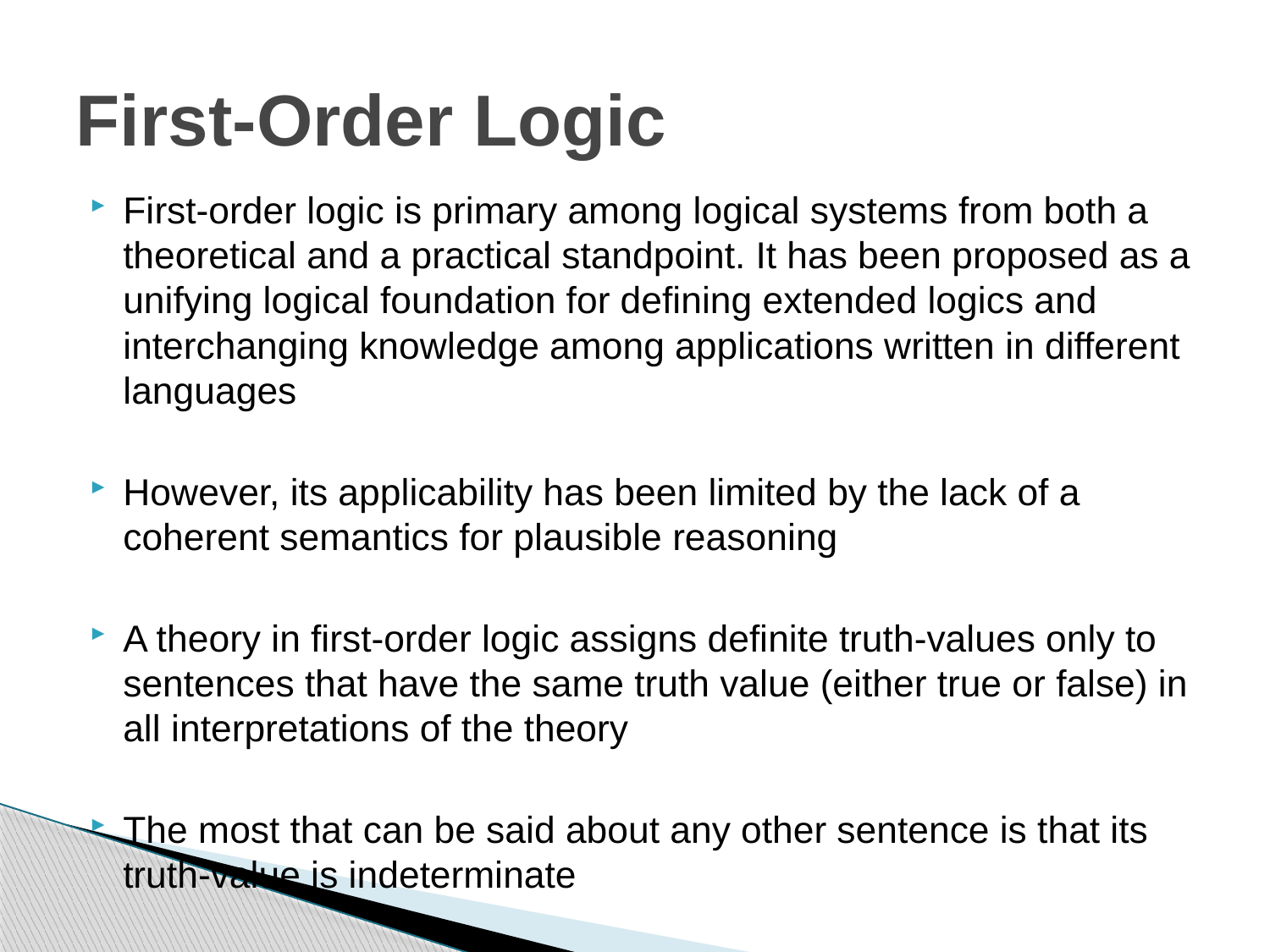

# First-Order Logic
First-order logic is primary among logical systems from both a theoretical and a practical standpoint. It has been proposed as a unifying logical foundation for defining extended logics and interchanging knowledge among applications written in different languages

However, its applicability has been limited by the lack of a coherent semantics for plausible reasoning

A theory in first-order logic assigns definite truth-values only to sentences that have the same truth value (either true or false) in all interpretations of the theory

The most that can be said about any other sentence is that its truth-value is indeterminate